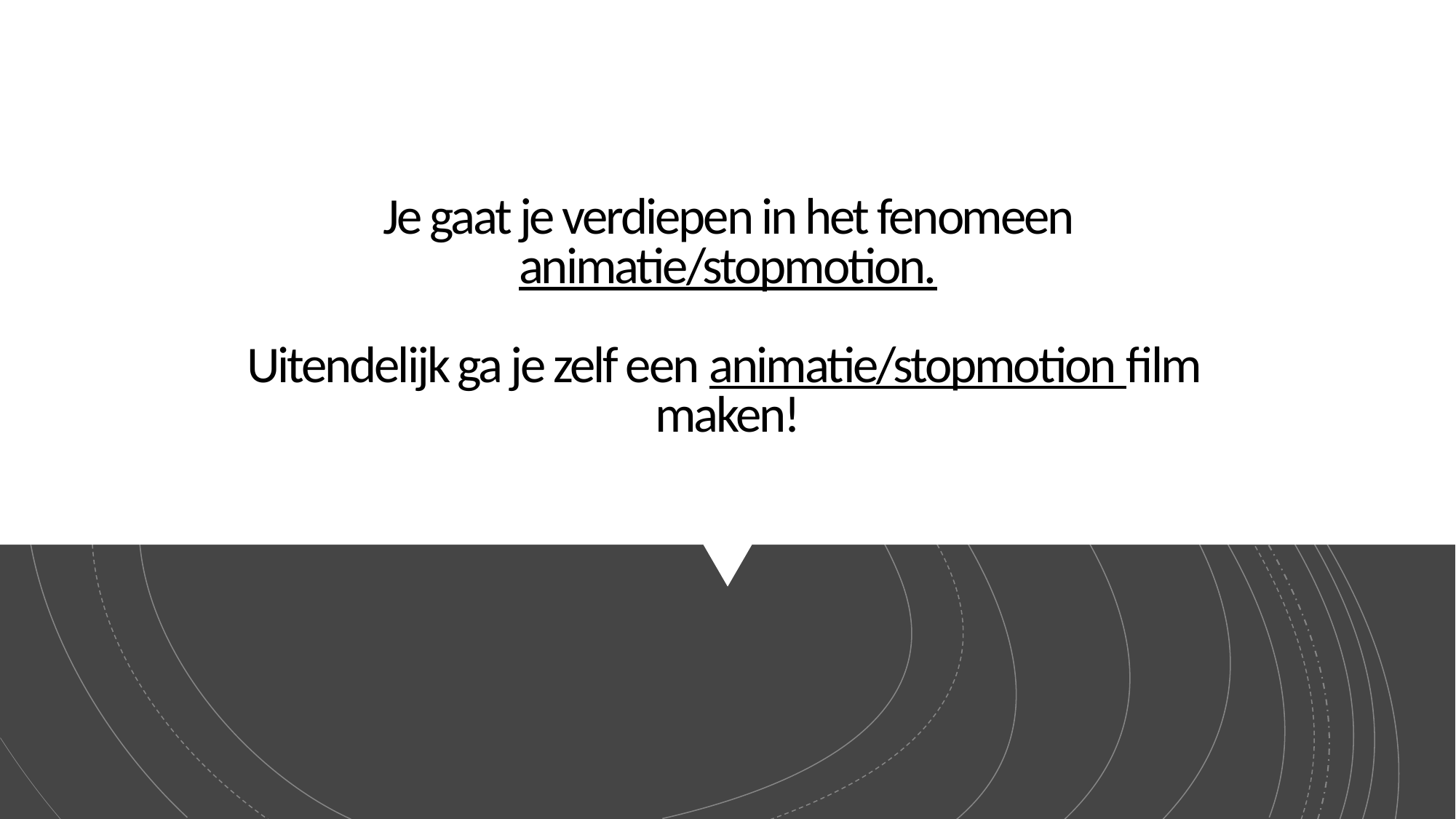

# Je gaat je verdiepen in het fenomeen animatie/stopmotion. Uitendelijk ga je zelf een animatie/stopmotion film  maken!